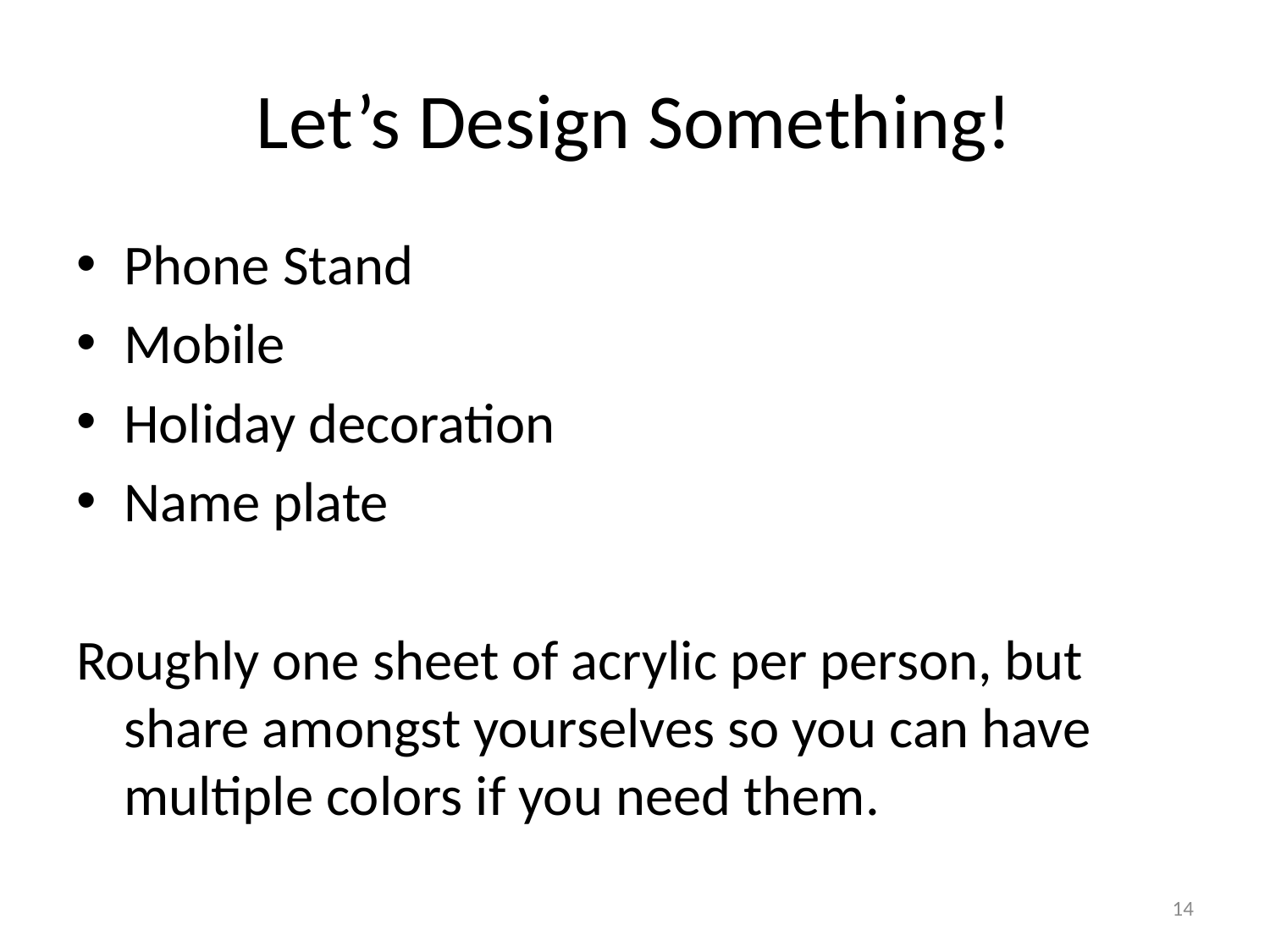

# Let’s Design Something!
Phone Stand
Mobile
Holiday decoration
Name plate

Roughly one sheet of acrylic per person, but share amongst yourselves so you can have multiple colors if you need them.
14